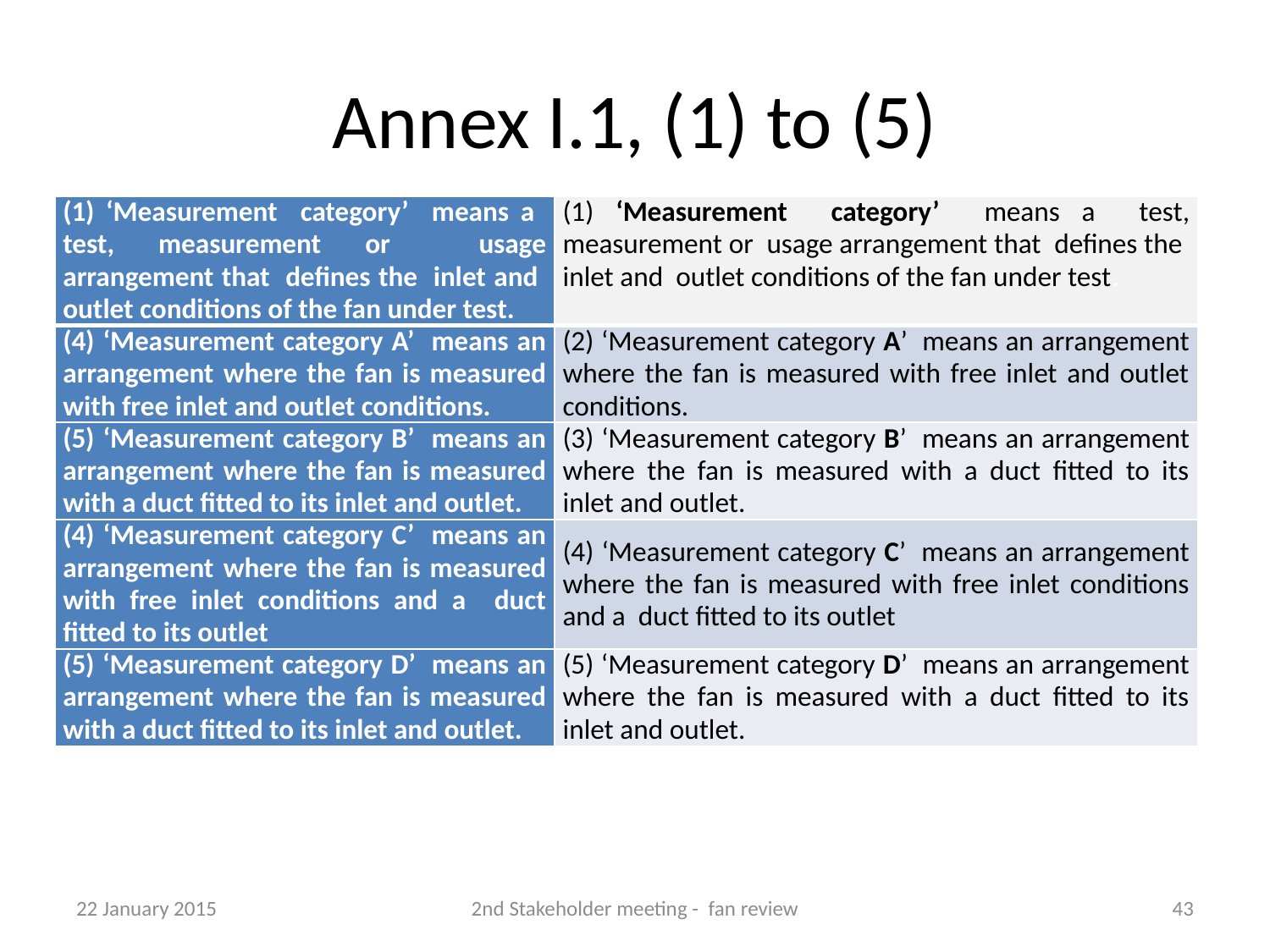

# Annex I.1, (1) to (5)
| (1) ‘Measurement category’ means a test, measurement or usage arrangement that defines the inlet and outlet conditions of the fan under test. | (1) ‘Measurement category’ means a test, measurement or usage arrangement that defines the inlet and outlet conditions of the fan under test. |
| --- | --- |
| (4) ‘Measurement category A’ means an arrangement where the fan is measured with free inlet and outlet conditions. | (2) ‘Measurement category A’ means an arrangement where the fan is measured with free inlet and outlet conditions. |
| (5) ‘Measurement category B’ means an arrangement where the fan is measured with a duct fitted to its inlet and outlet. | (3) ‘Measurement category B’ means an arrangement where the fan is measured with a duct fitted to its inlet and outlet. |
| (4) ‘Measurement category C’ means an arrangement where the fan is measured with free inlet conditions and a duct fitted to its outlet | (4) ‘Measurement category C’ means an arrangement where the fan is measured with free inlet conditions and a duct fitted to its outlet |
| (5) ‘Measurement category D’ means an arrangement where the fan is measured with a duct fitted to its inlet and outlet. | (5) ‘Measurement category D’ means an arrangement where the fan is measured with a duct fitted to its inlet and outlet. |
22 January 2015
2nd Stakeholder meeting -  fan review
43